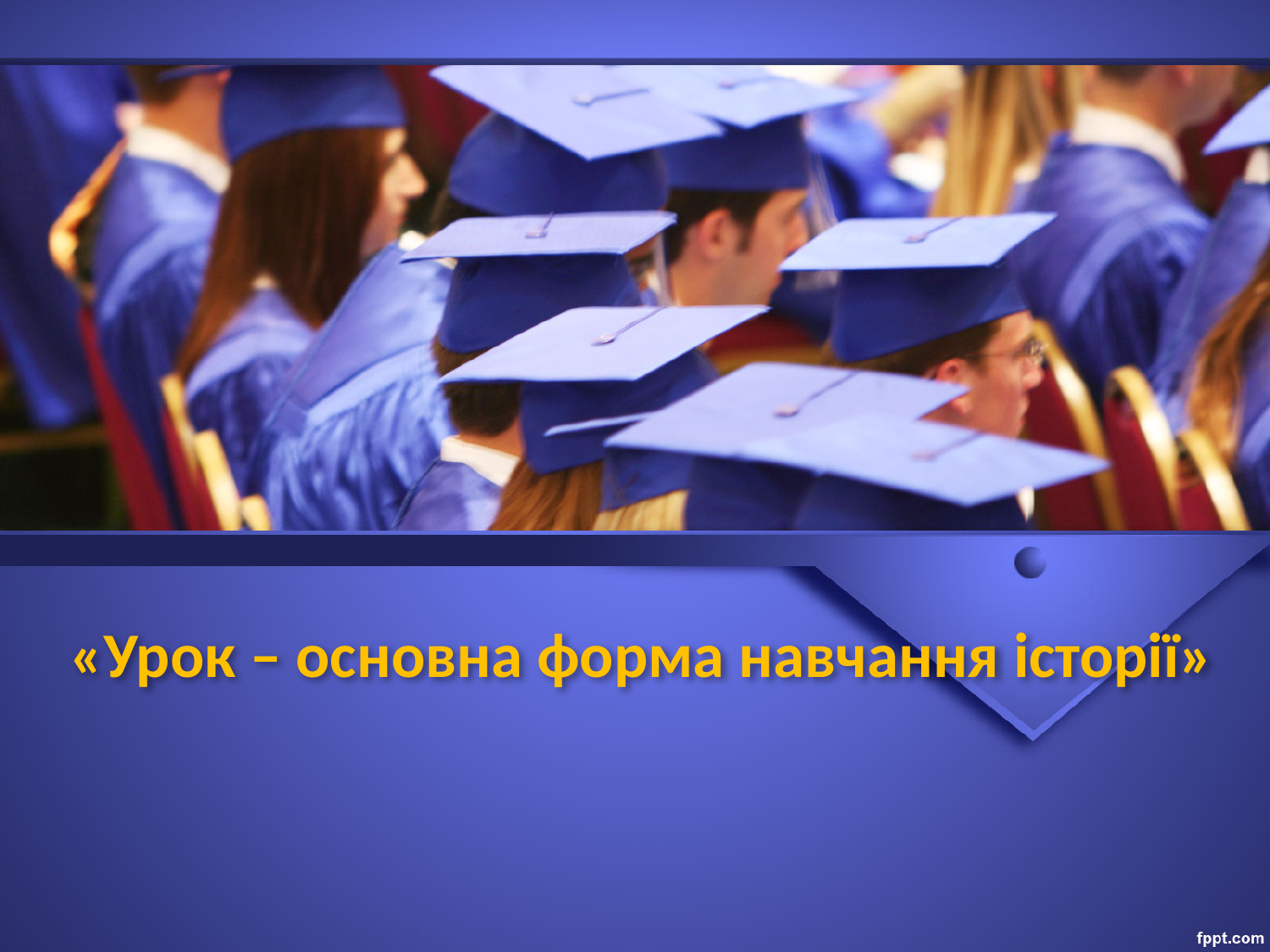

# «Урок – основна форма навчання історії»